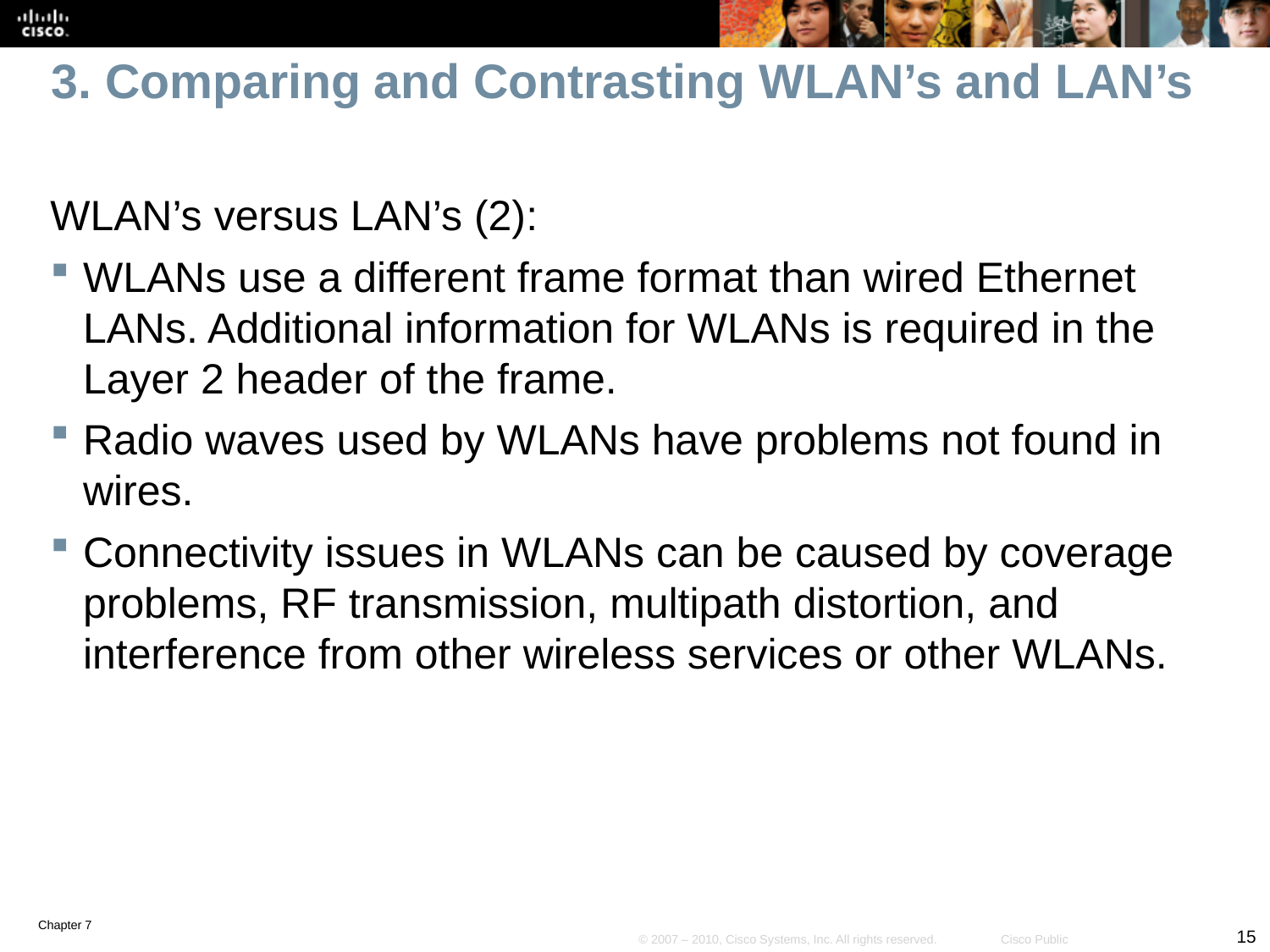

# 3. Comparing and Contrasting WLAN’s and LAN’s
WLAN’s versus LAN’s (2):
WLANs use a different frame format than wired Ethernet LANs. Additional information for WLANs is required in the Layer 2 header of the frame.
Radio waves used by WLANs have problems not found in wires.
Connectivity issues in WLANs can be caused by coverage problems, RF transmission, multipath distortion, and interference from other wireless services or other WLANs.